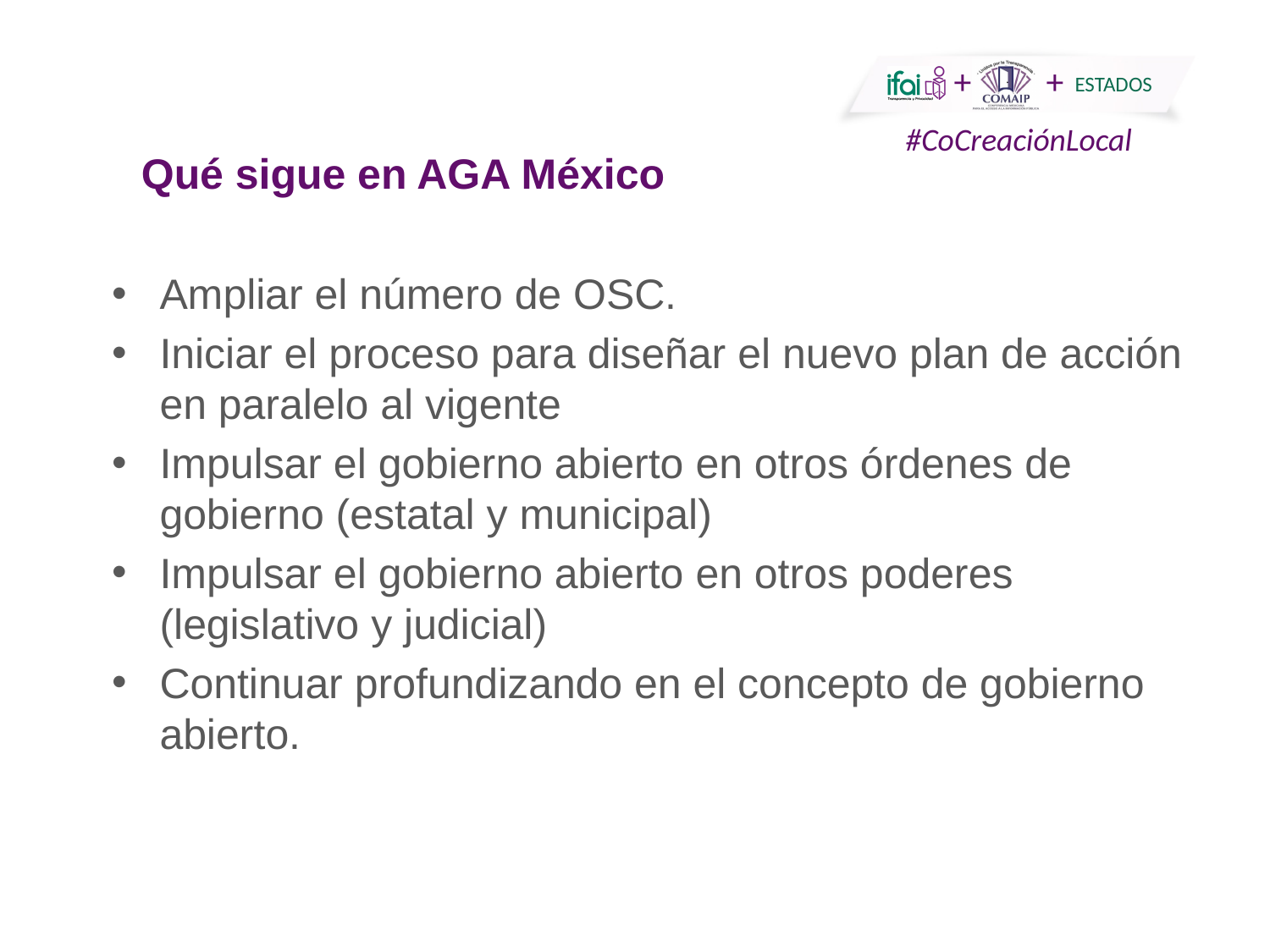

Qué sigue en AGA México
Ampliar el número de OSC.
Iniciar el proceso para diseñar el nuevo plan de acción en paralelo al vigente
Impulsar el gobierno abierto en otros órdenes de gobierno (estatal y municipal)
Impulsar el gobierno abierto en otros poderes (legislativo y judicial)
Continuar profundizando en el concepto de gobierno abierto.